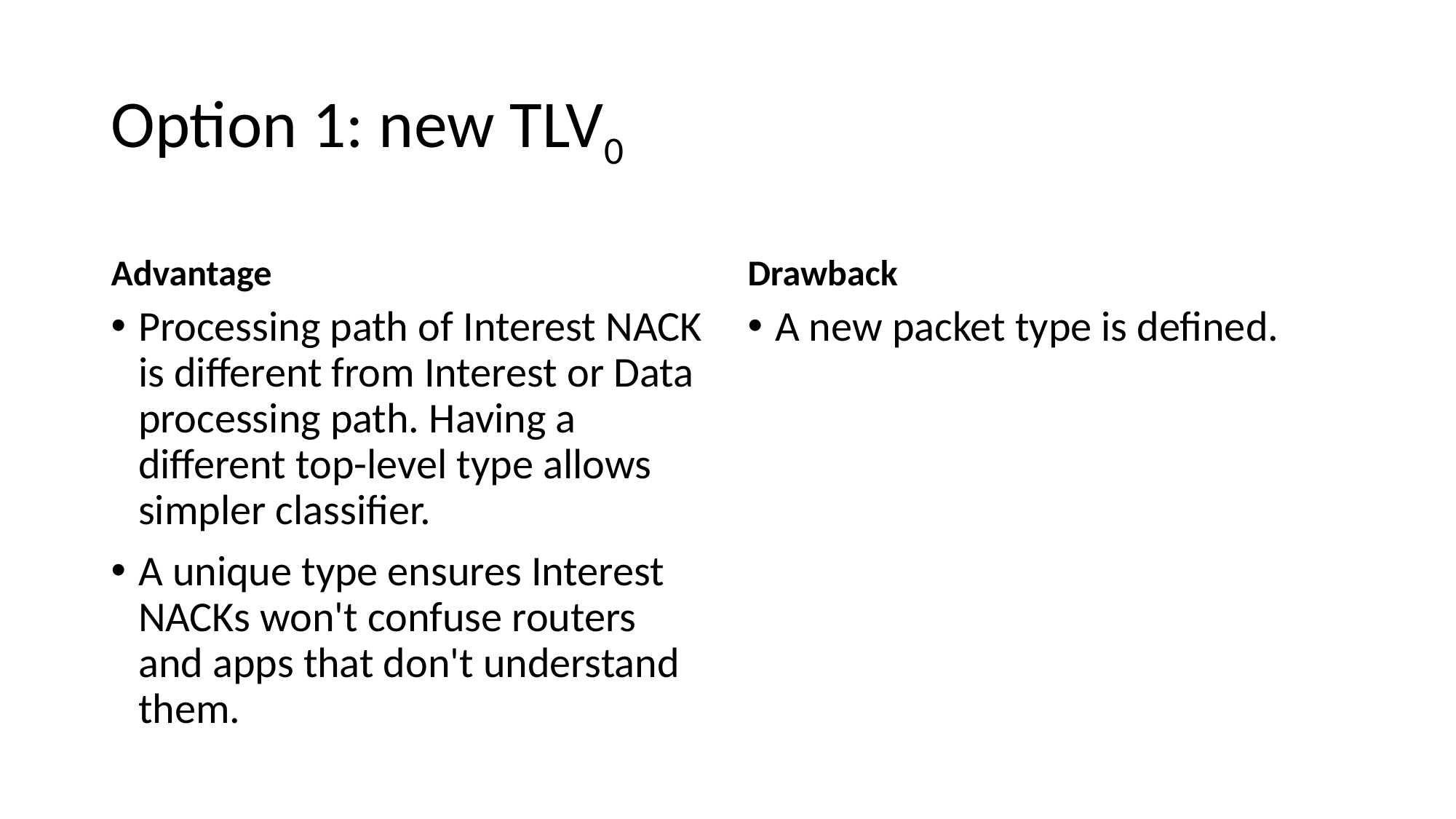

# Option 1: new TLV0
Advantage
Drawback
Processing path of Interest NACK is different from Interest or Data processing path. Having a different top-level type allows simpler classifier.
A unique type ensures Interest NACKs won't confuse routers and apps that don't understand them.
A new packet type is defined.